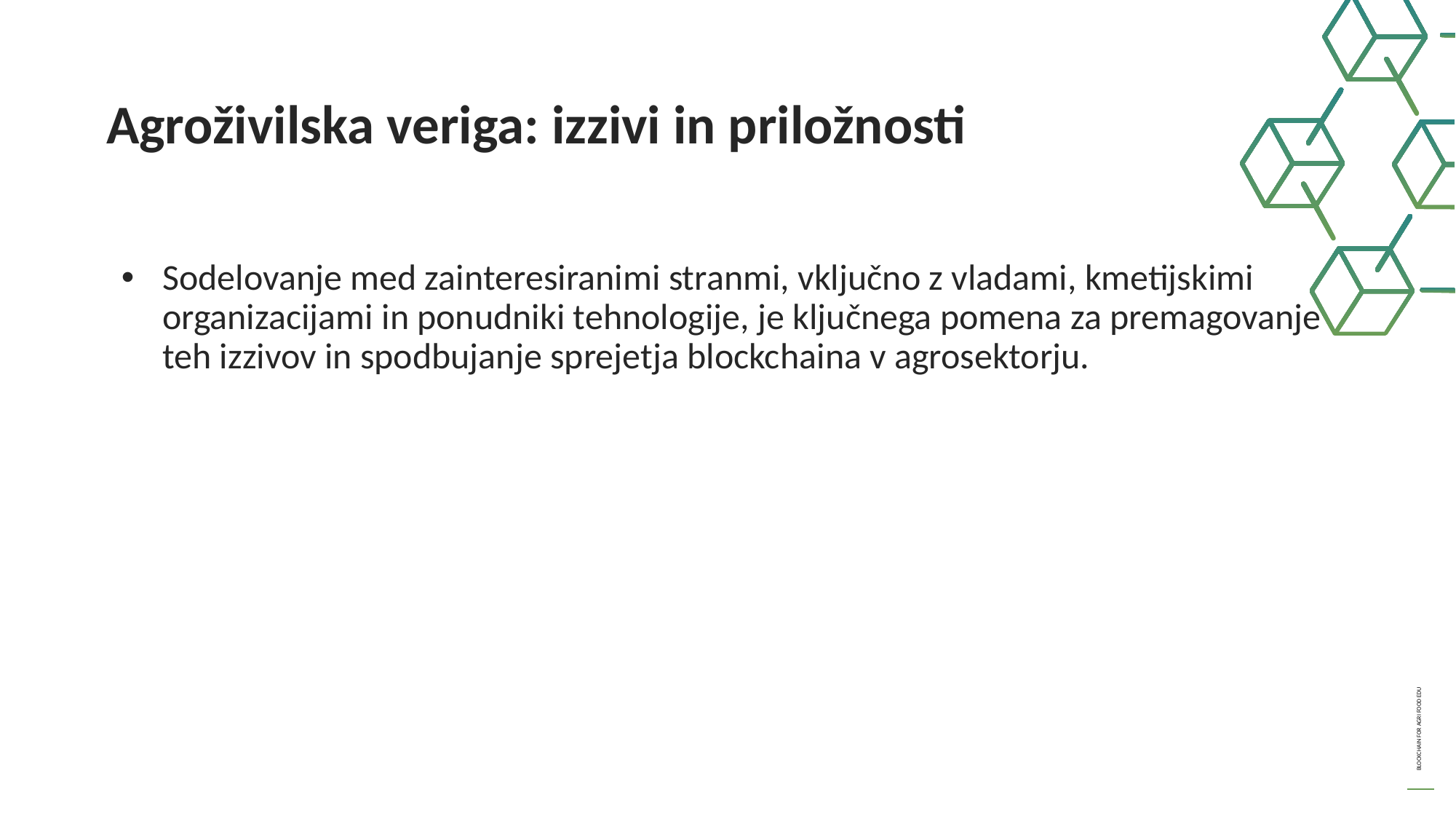

Agroživilska veriga: izzivi in priložnosti
Sodelovanje med zainteresiranimi stranmi, vključno z vladami, kmetijskimi organizacijami in ponudniki tehnologije, je ključnega pomena za premagovanje teh izzivov in spodbujanje sprejetja blockchaina v agrosektorju.